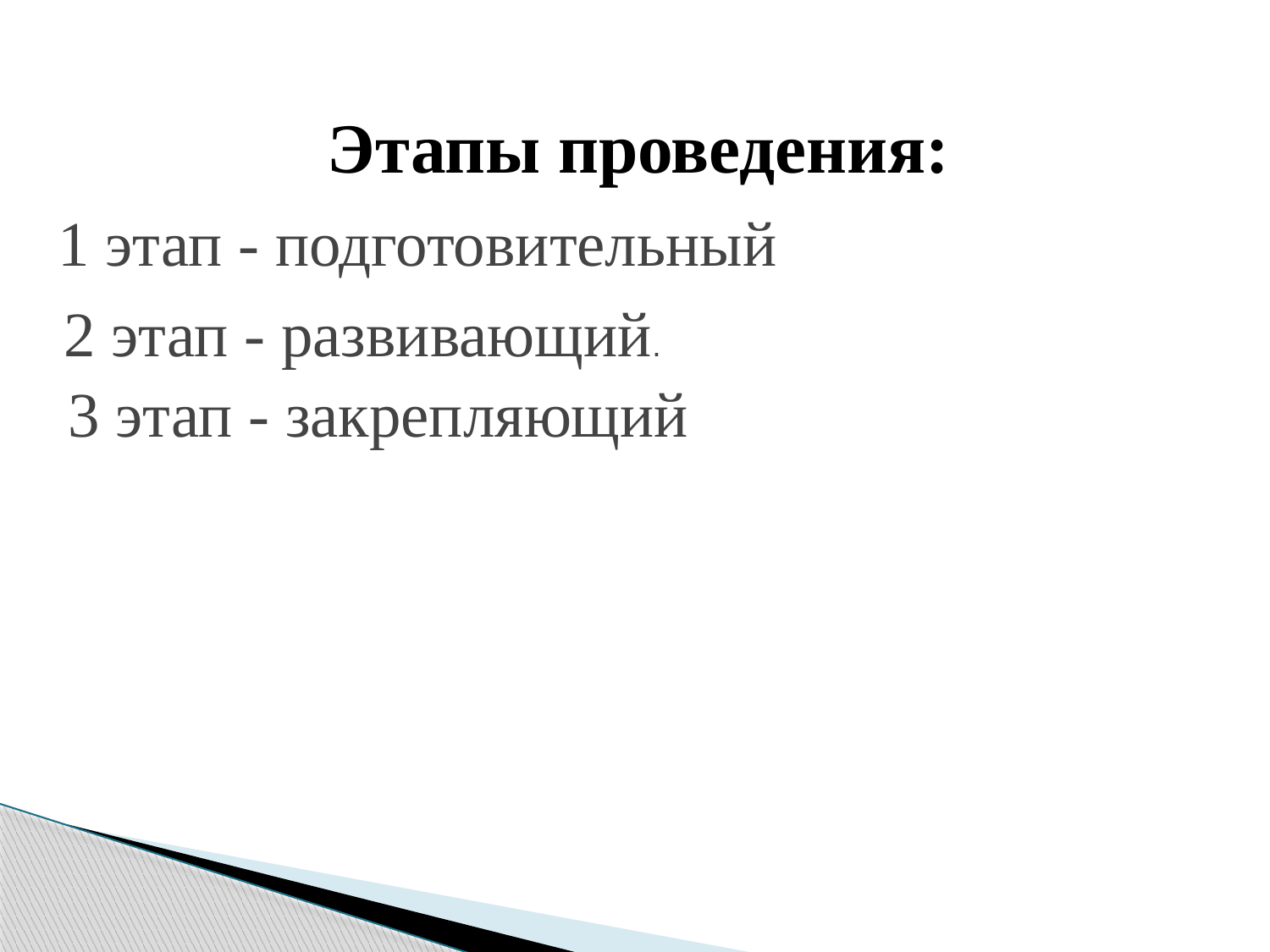

Этапы проведения:
1 этап - подготовительный
 2 этап - развивающий.
3 этап - закрепляющий